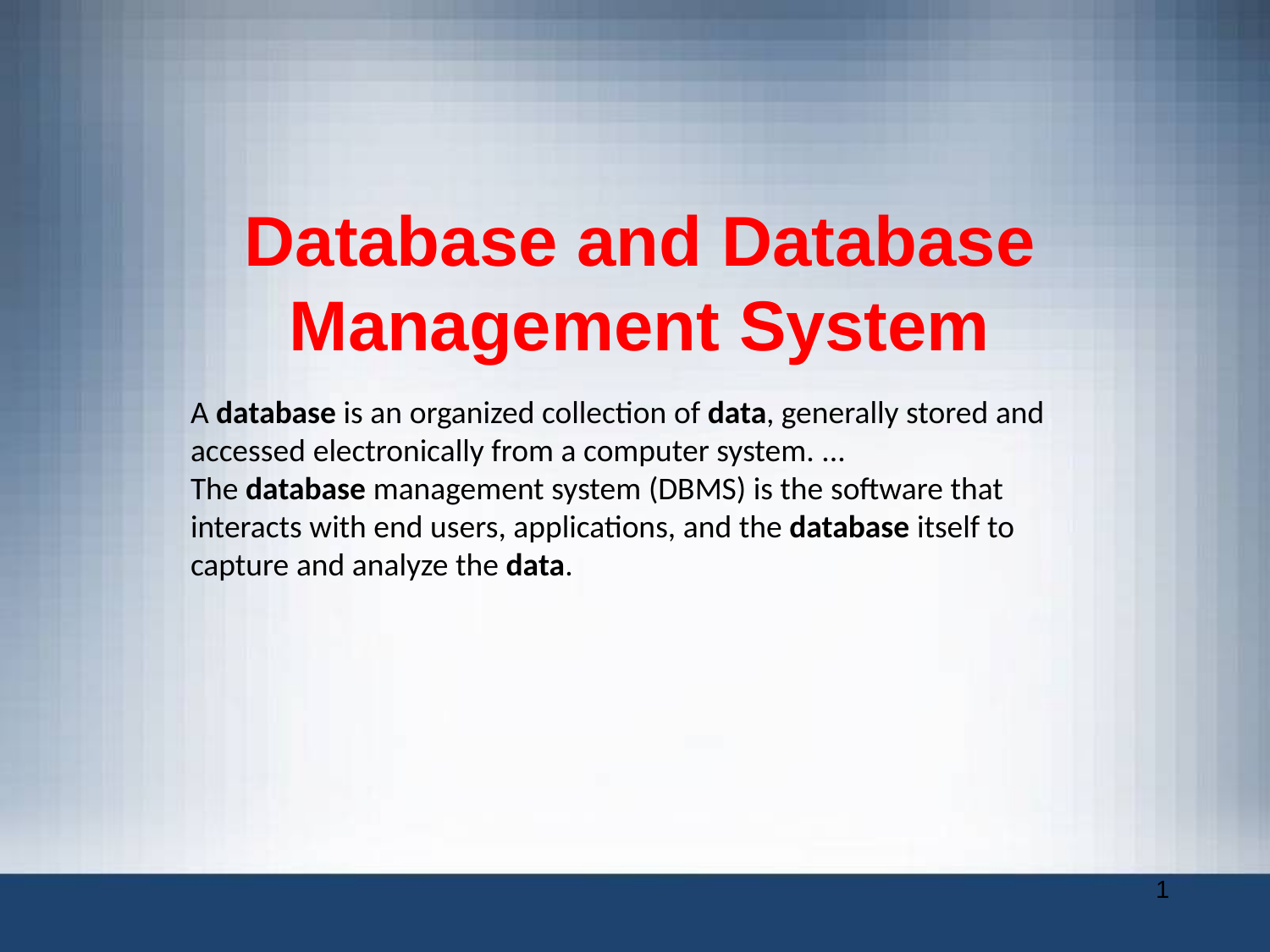

# Database and Database Management System
A database is an organized collection of data, generally stored and accessed electronically from a computer system. ... The database management system (DBMS) is the software that interacts with end users, applications, and the database itself to capture and analyze the data.
1